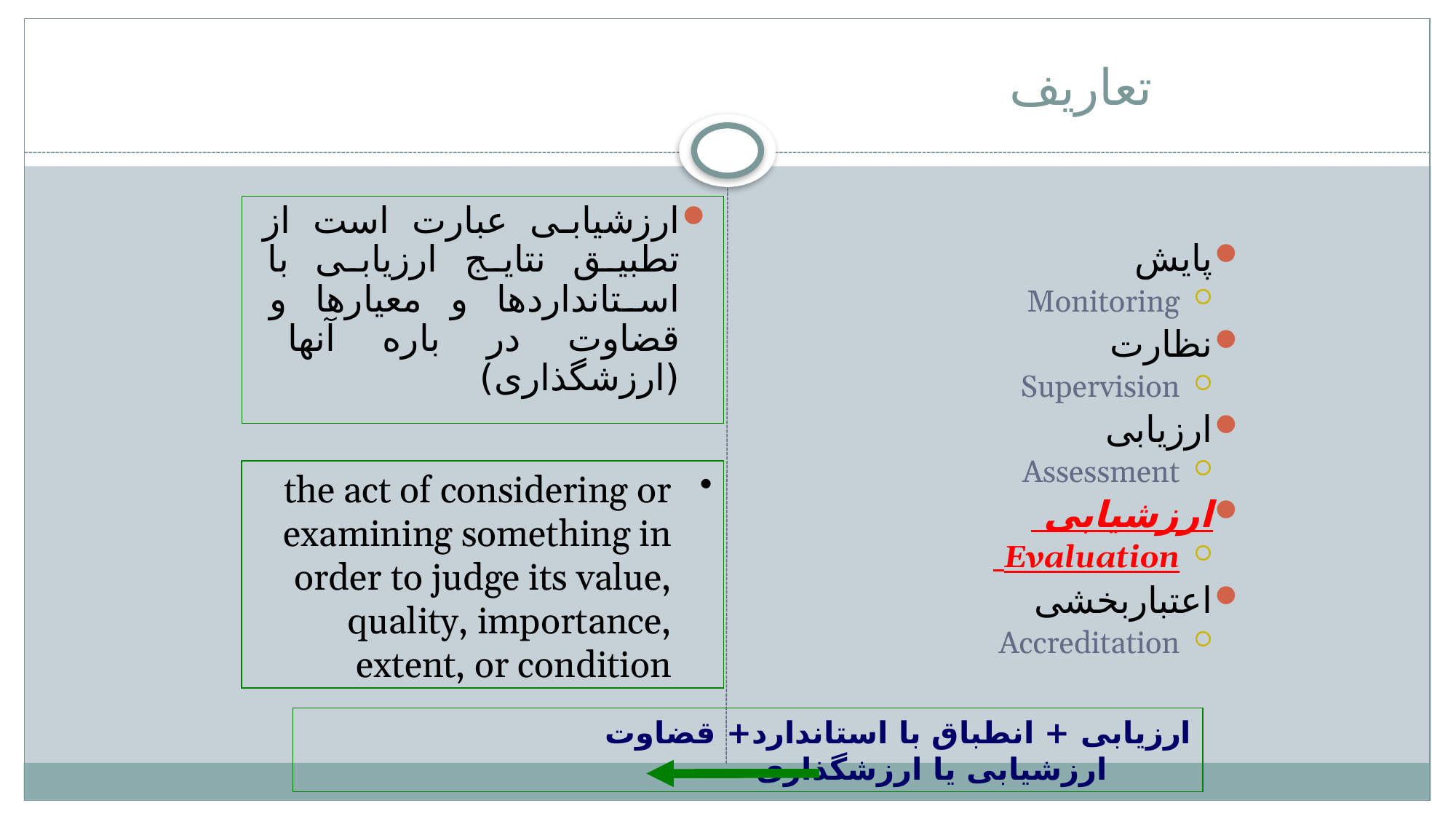

# تعاریف
ارزشیابی عبارت است از تطبیق نتایج ارزیابی با استانداردها و معیارها و قضاوت در باره آنها (ارزشگذاری)
پایش
Monitoring
نظارت
Supervision
ارزیابی
Assessment
ارزشیابی
Evaluation
اعتباربخشی
Accreditation
the act of considering or examining something in order to judge its value, quality, importance, extent, or condition
ارزیابی + انطباق با استاندارد+ قضاوت                                     ارزشیابی یا ارزشگذاری